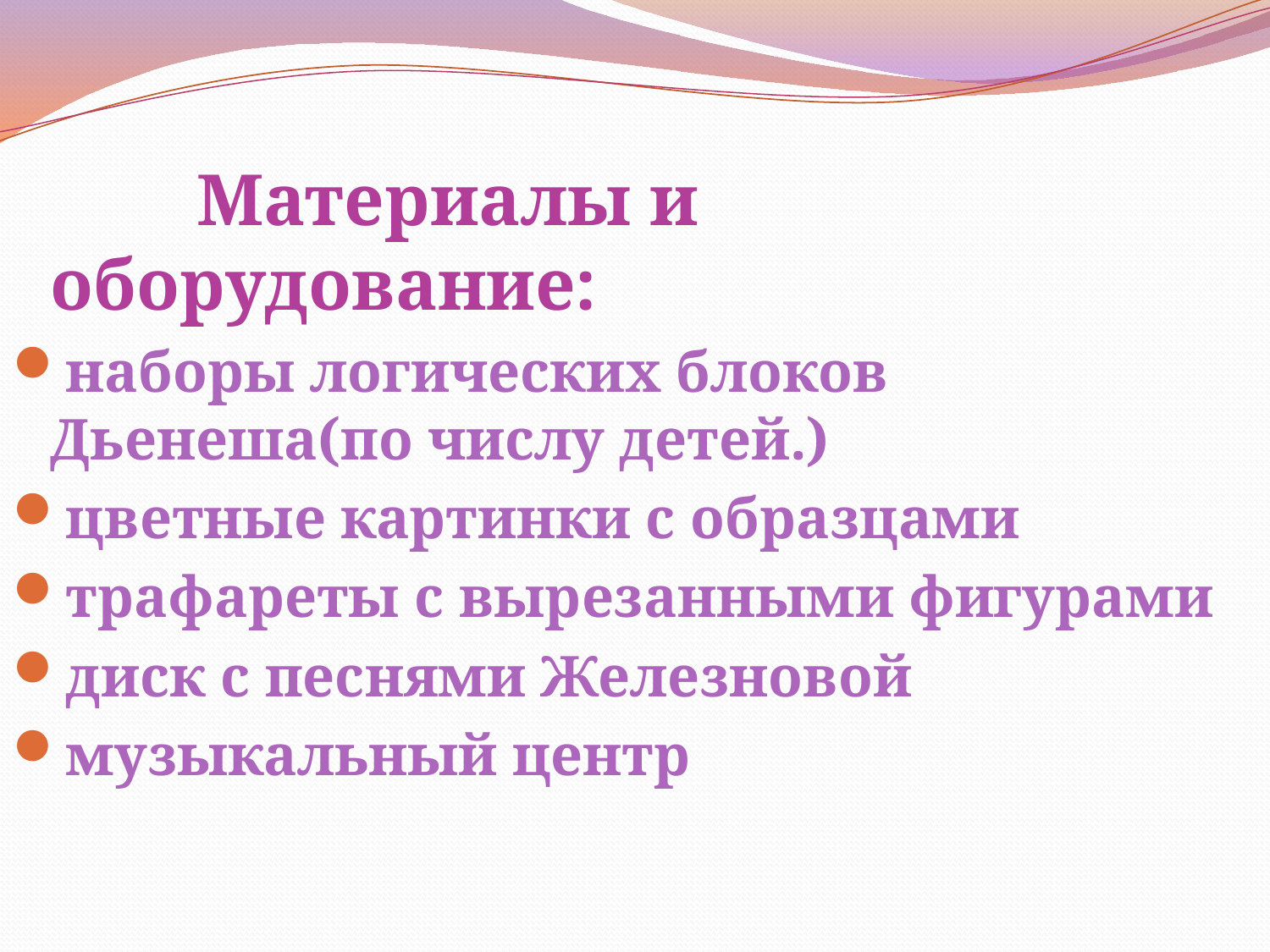

#
          Материалы и оборудование:
наборы логических блоков Дьенеша(по числу детей.)
цветные картинки с образцами
трафареты с вырезанными фигурами
диск с песнями Железновой
музыкальный центр